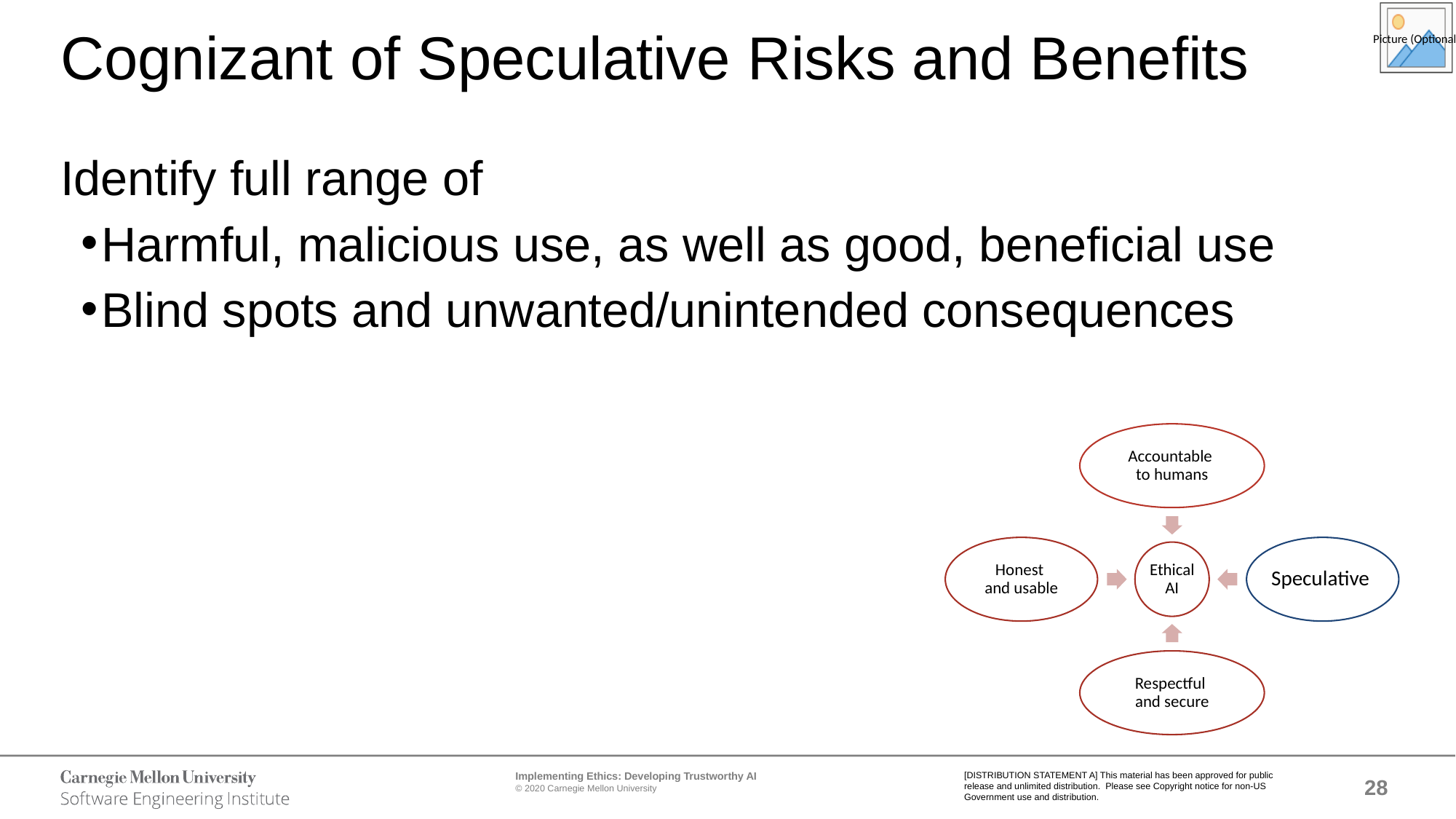

# Cognizant of Speculative Risks and Benefits
Identify full range of
Harmful, malicious use, as well as good, beneficial use
Blind spots and unwanted/unintended consequences

Ethical AI

Accountable
to humans

Speculative

Respectful
and secure

Honest
and usable